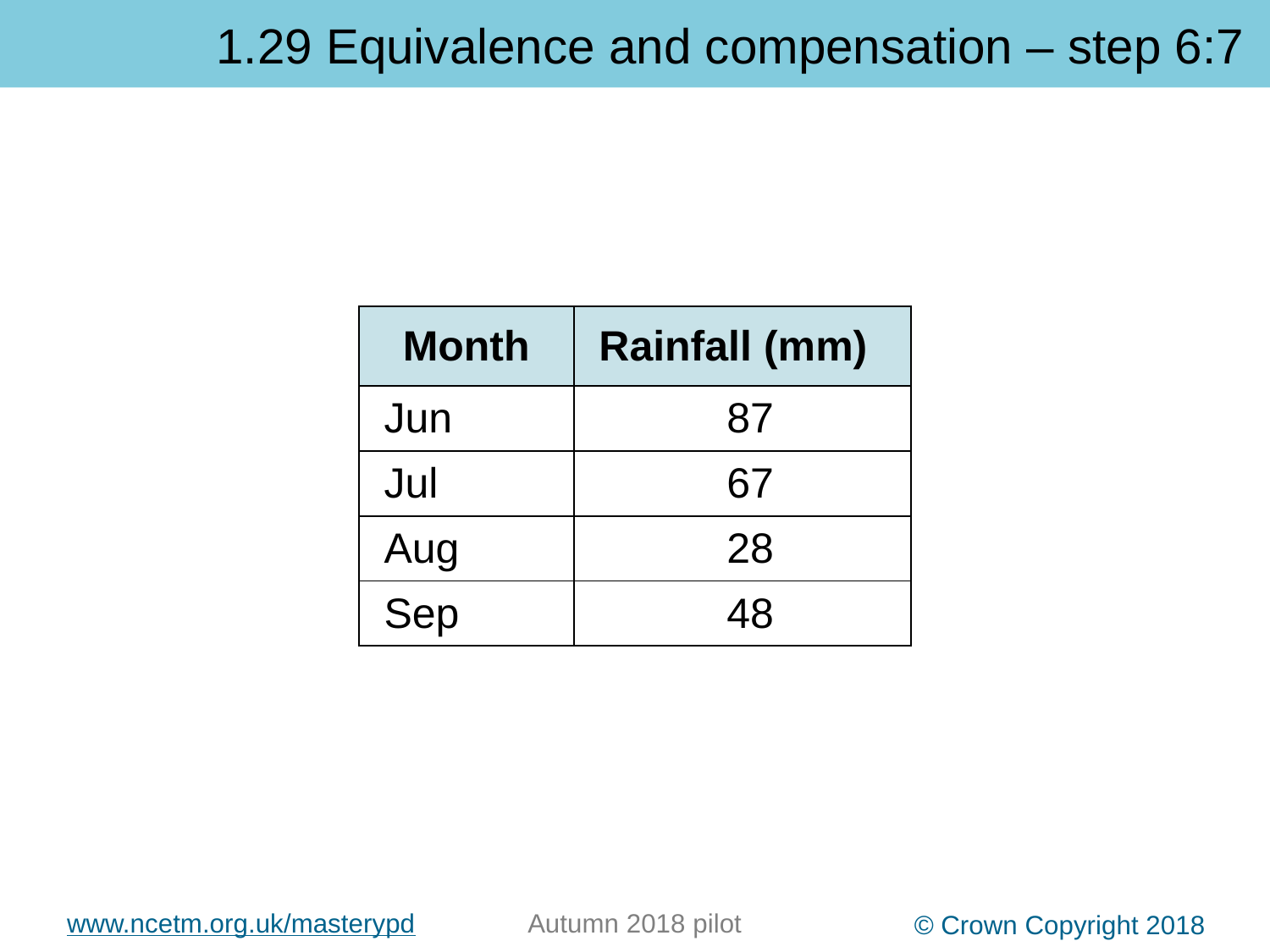

1.29 Equivalence and compensation – step 6:7
| Month | Rainfall (mm) |
| --- | --- |
| Jun | 87 |
| Jul | 67 |
| Aug | 28 |
| Sep | 48 |